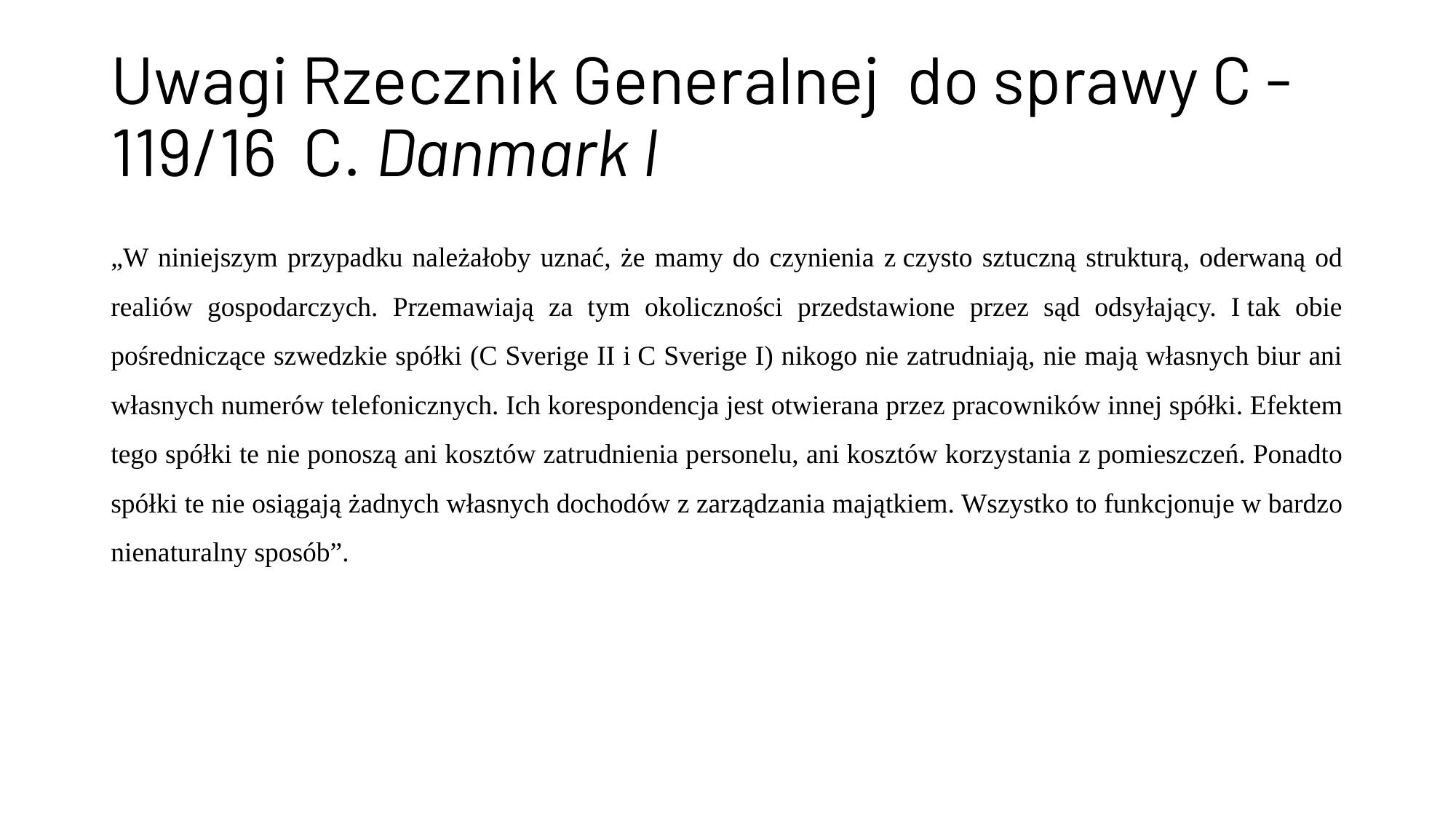

# Uwagi Rzecznik Generalnej  do sprawy C - 119/16  C. Danmark I
„W niniejszym przypadku należałoby uznać, że mamy do czynienia z czysto sztuczną strukturą, oderwaną od realiów gospodarczych. Przemawiają za tym okoliczności przedstawione przez sąd odsyłający. I tak obie pośredniczące szwedzkie spółki (C Sverige II i C Sverige I) nikogo nie zatrudniają, nie mają własnych biur ani własnych numerów telefonicznych. Ich korespondencja jest otwierana przez pracowników innej spółki. Efektem tego spółki te nie ponoszą ani kosztów zatrudnienia personelu, ani kosztów korzystania z pomieszczeń. Ponadto spółki te nie osiągają żadnych własnych dochodów z zarządzania majątkiem. Wszystko to funkcjonuje w bardzo nienaturalny sposób”.